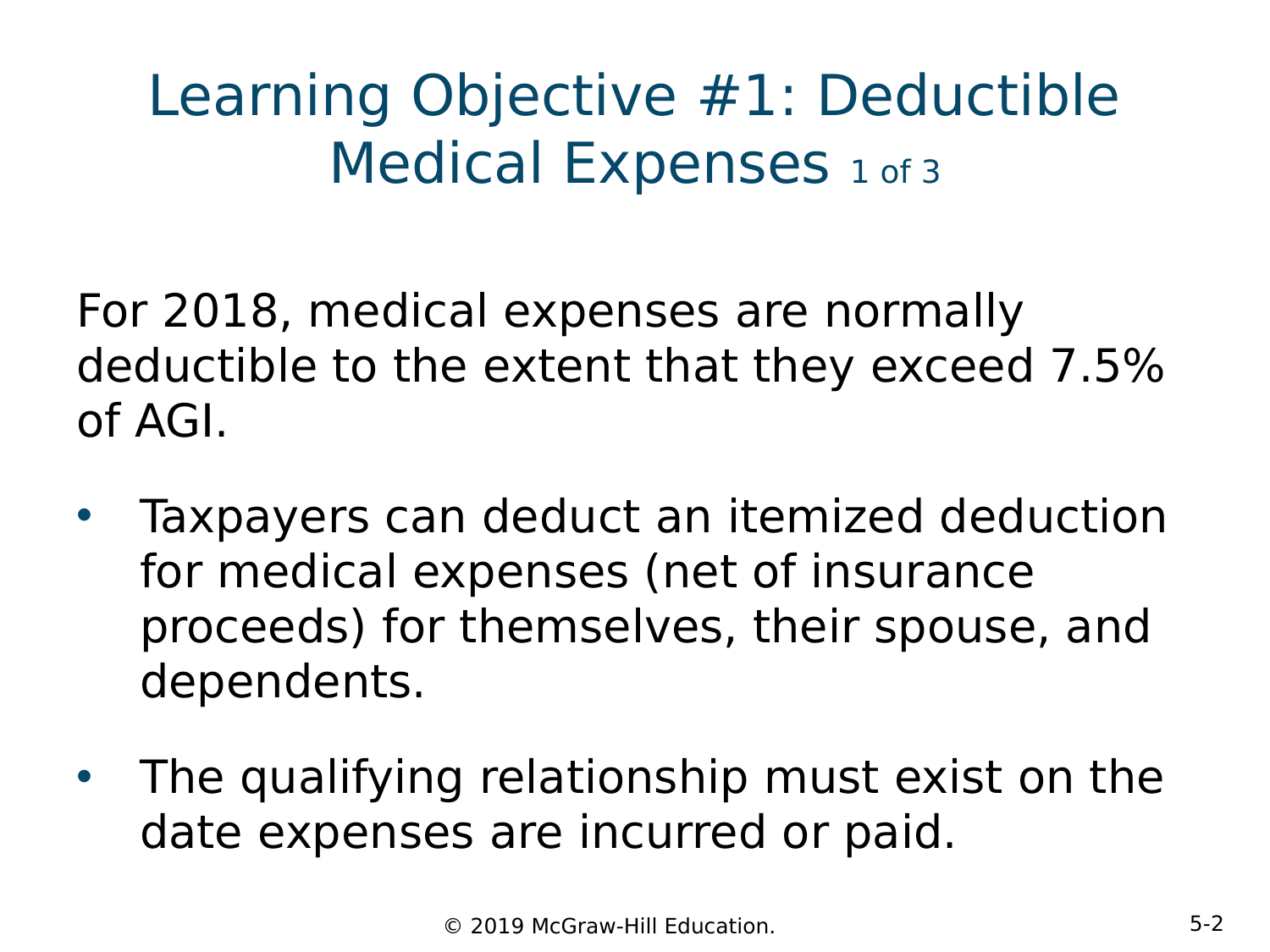

# Learning Objective #1: Deductible Medical Expenses 1 of 3
For 2018, medical expenses are normally deductible to the extent that they exceed 7.5% of AGI.
Taxpayers can deduct an itemized deduction for medical expenses (net of insurance proceeds) for themselves, their spouse, and dependents.
The qualifying relationship must exist on the date expenses are incurred or paid.